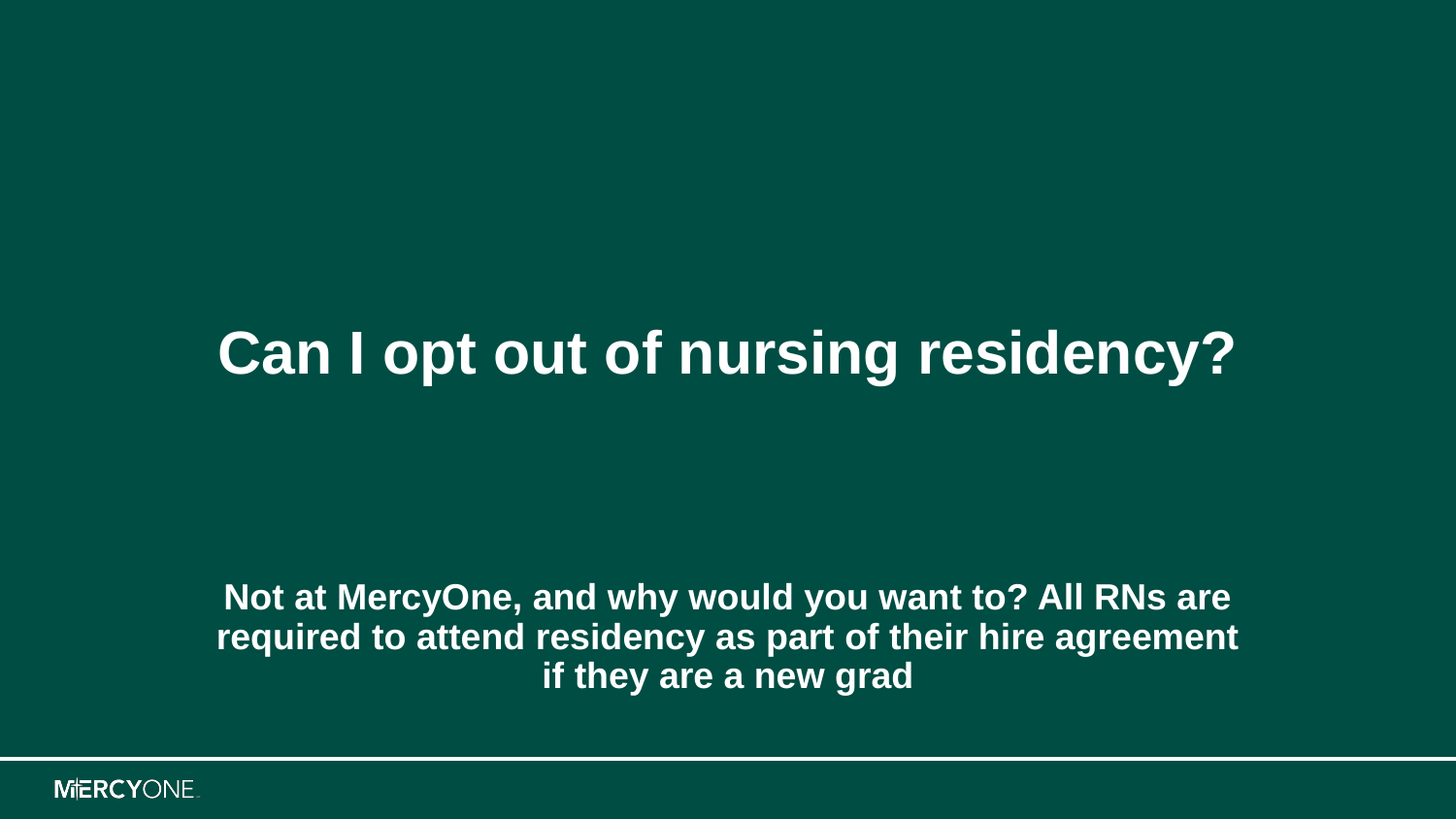

# Can I opt out of nursing residency?
Not at MercyOne, and why would you want to? All RNs are required to attend residency as part of their hire agreement if they are a new grad